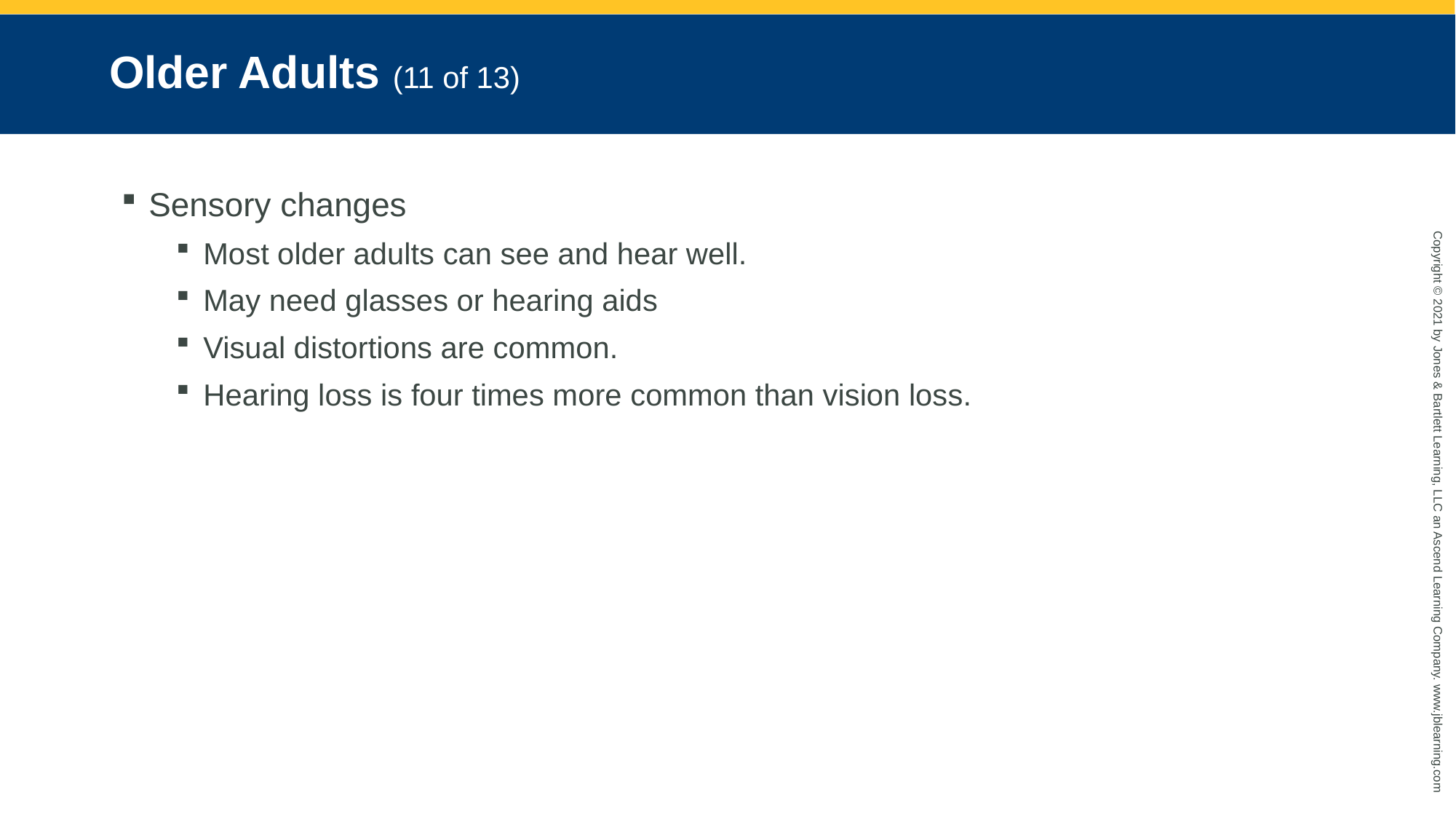

# Older Adults (11 of 13)
Sensory changes
Most older adults can see and hear well.
May need glasses or hearing aids
Visual distortions are common.
Hearing loss is four times more common than vision loss.